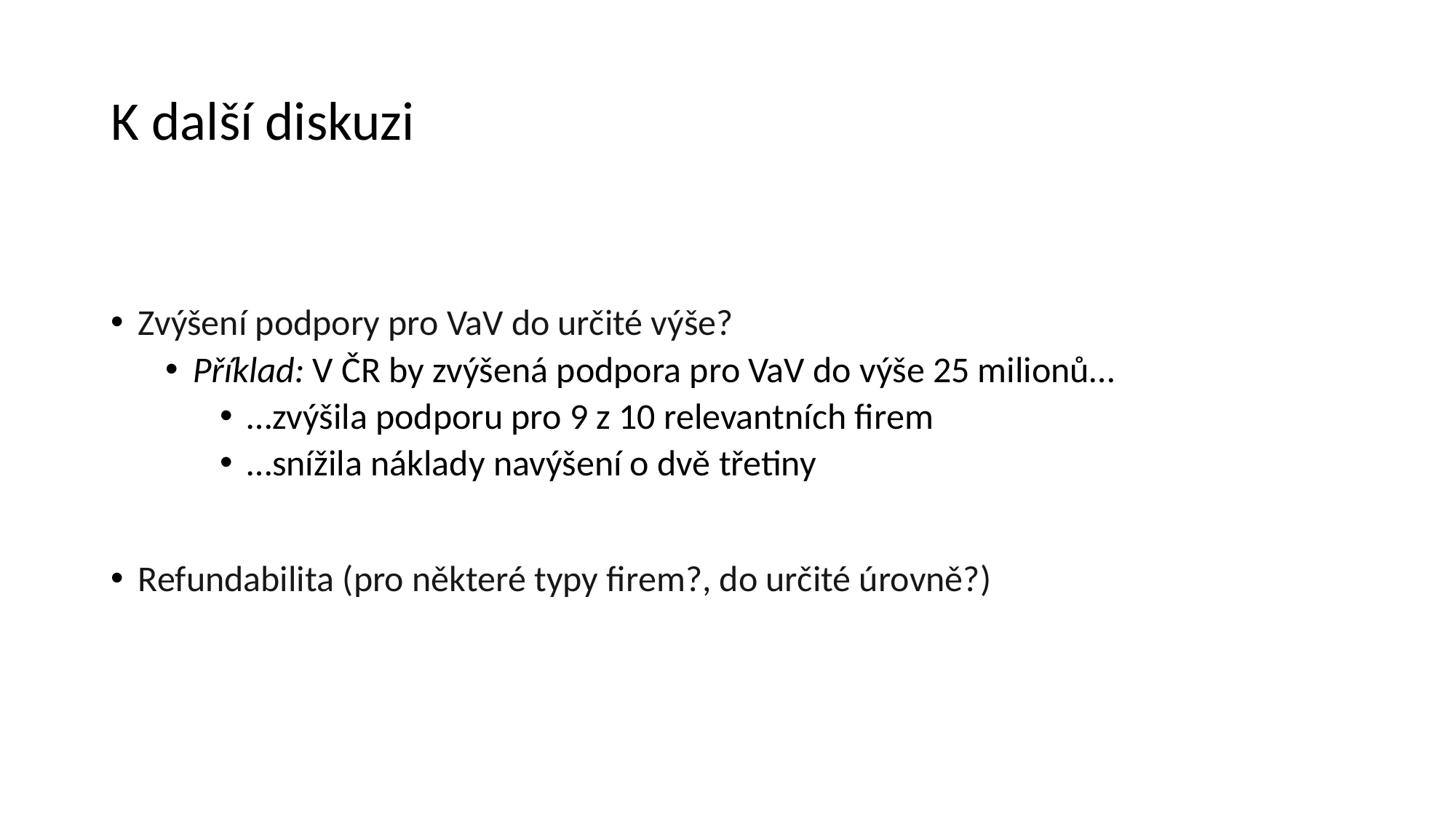

# K další diskuzi

Zvýšení podpory pro VaV do určité výše?
Příklad: V ČR by zvýšená podpora pro VaV do výše 25 milionů…
…zvýšila podporu pro 9 z 10 relevantních firem
…snížila náklady navýšení o dvě třetiny

Refundabilita (pro některé typy firem?, do určité úrovně?)